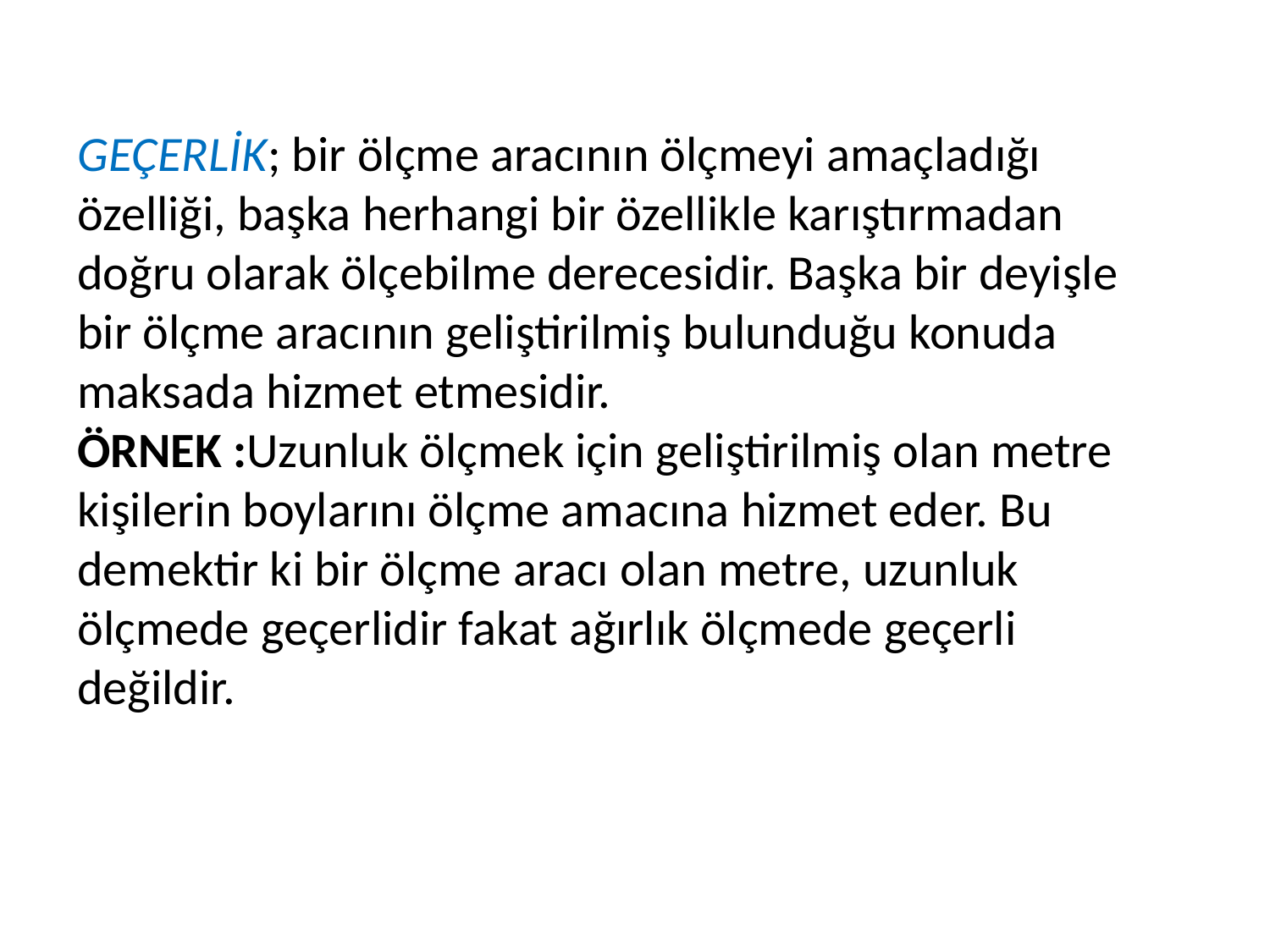

GEÇERLİK; bir ölçme aracının ölçmeyi amaçladığı özelliği, başka herhangi bir özellikle karıştırmadan doğru olarak ölçebilme derecesidir. Başka bir deyişle bir ölçme aracının geliştirilmiş bulunduğu konuda maksada hizmet etmesidir.
ÖRNEK :Uzunluk ölçmek için geliştirilmiş olan metre kişilerin boylarını ölçme amacına hizmet eder. Bu demektir ki bir ölçme aracı olan metre, uzunluk ölçmede geçerlidir fakat ağırlık ölçmede geçerli değildir.